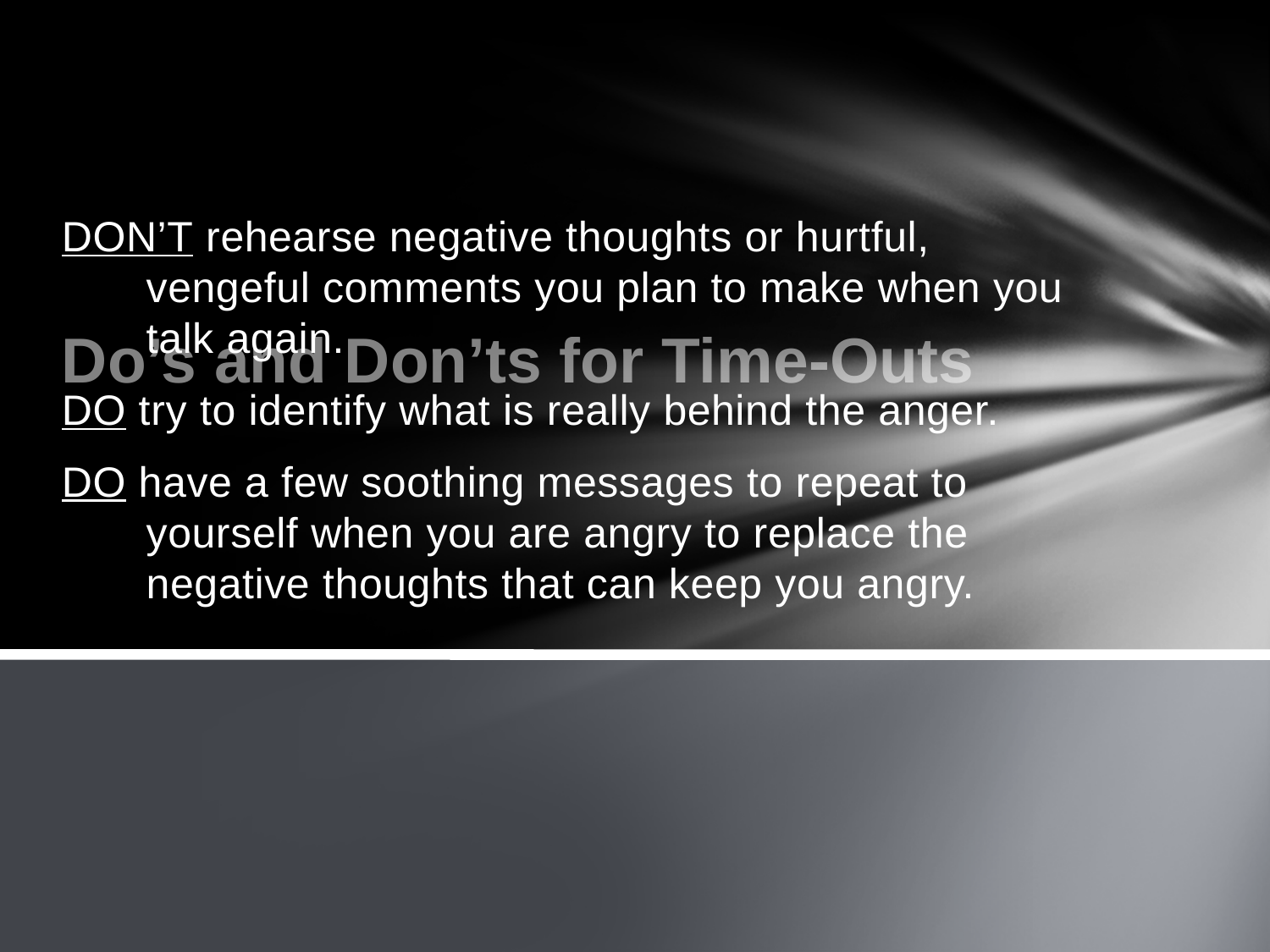

Do’s and Don’ts for Time-Outs
DON’T rehearse negative thoughts or hurtful, vengeful comments you plan to make when you talk again.
DO try to identify what is really behind the anger.
DO have a few soothing messages to repeat to yourself when you are angry to replace the negative thoughts that can keep you angry.